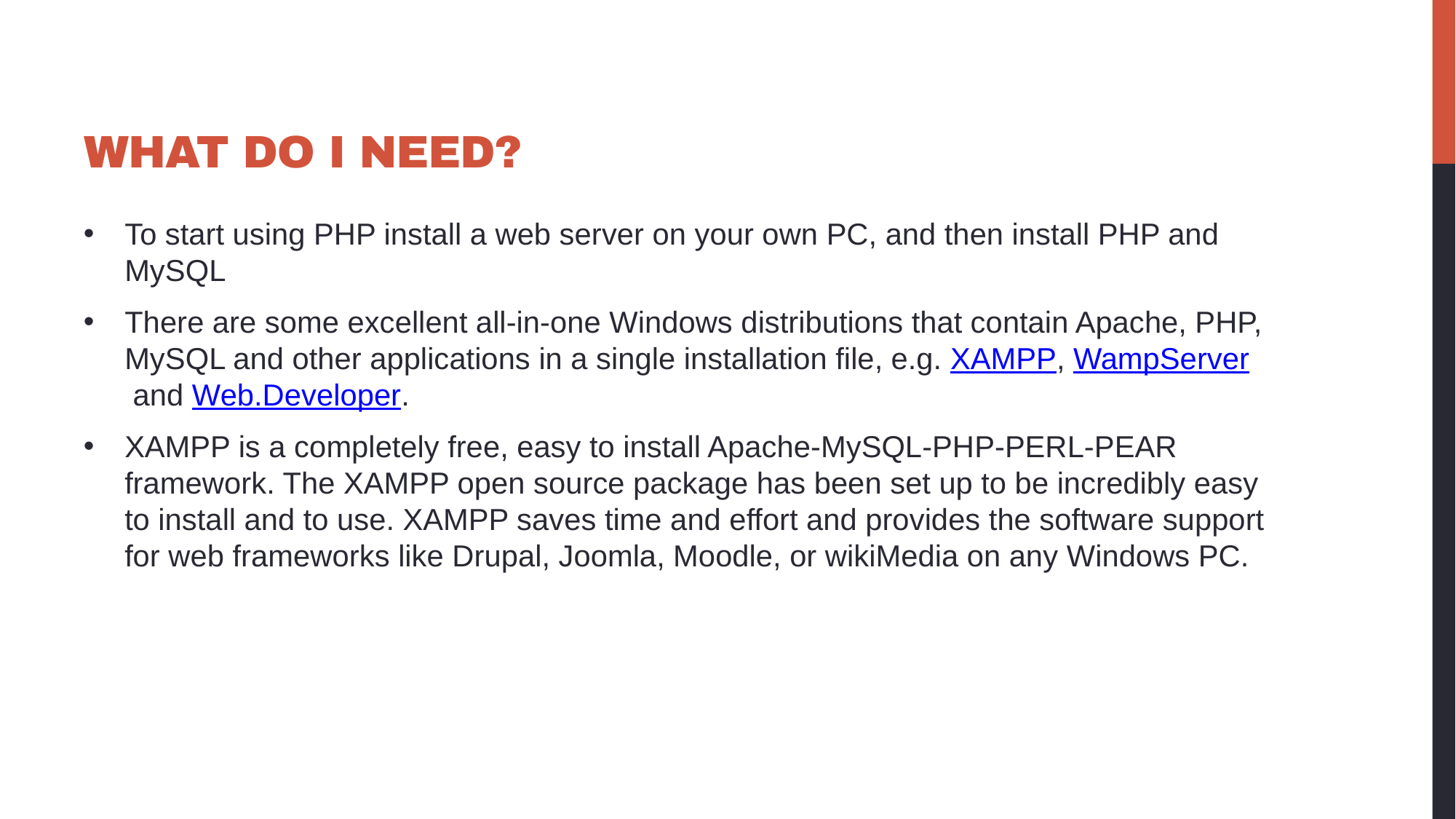

# What Do I Need?
To start using PHP install a web server on your own PC, and then install PHP and MySQL
There are some excellent all-in-one Windows distributions that contain Apache, PHP, MySQL and other applications in a single installation file, e.g. XAMPP, WampServer and Web.Developer.
XAMPP is a completely free, easy to install Apache-MySQL-PHP-PERL-PEAR framework. The XAMPP open source package has been set up to be incredibly easy to install and to use. XAMPP saves time and effort and provides the software support for web frameworks like Drupal, Joomla, Moodle, or wikiMedia on any Windows PC.